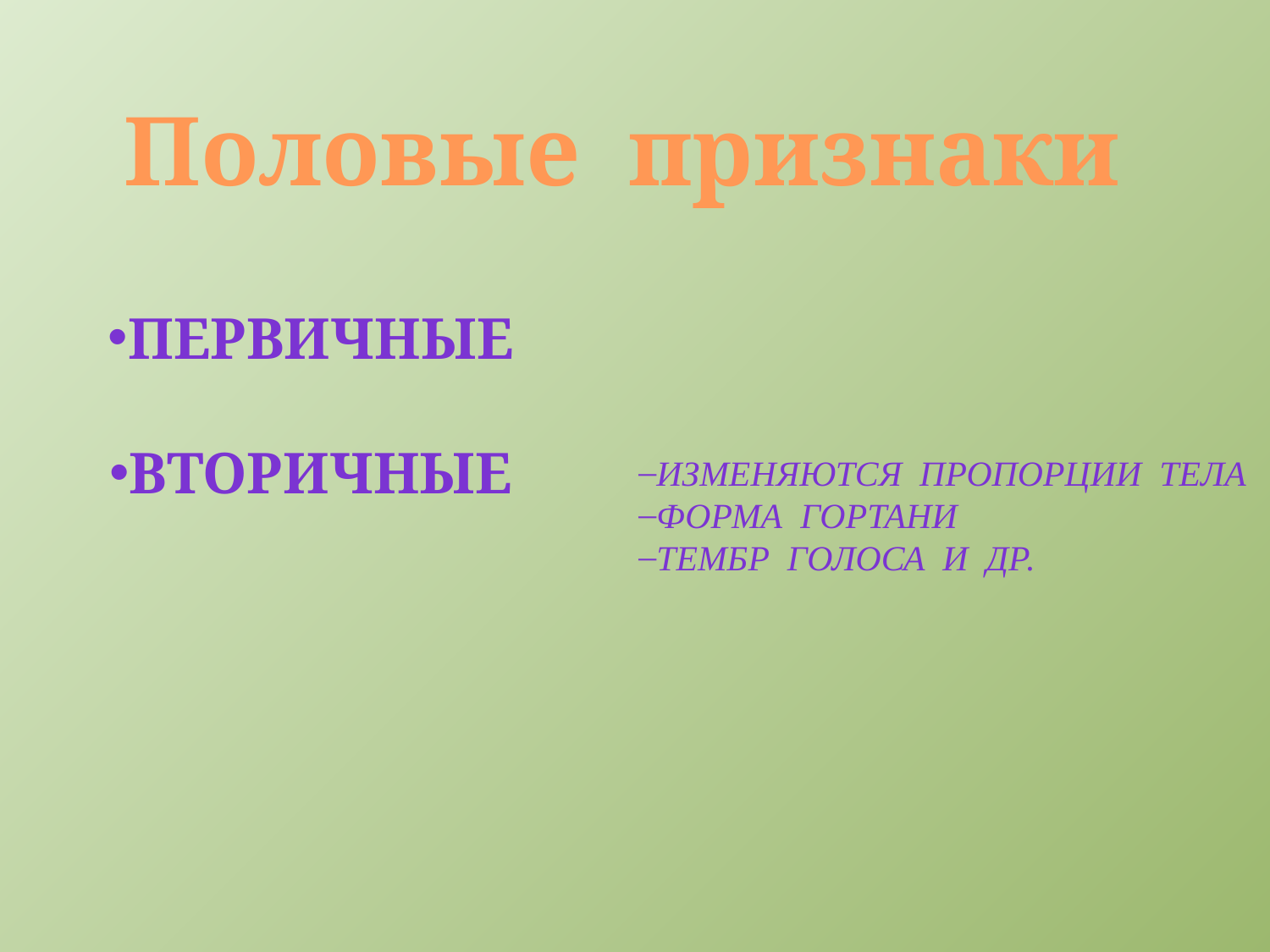

Половые  признаки
Первичные

вторичные
Изменяются  пропорции  тела
Форма  гортани
Тембр  голоса  и  др.